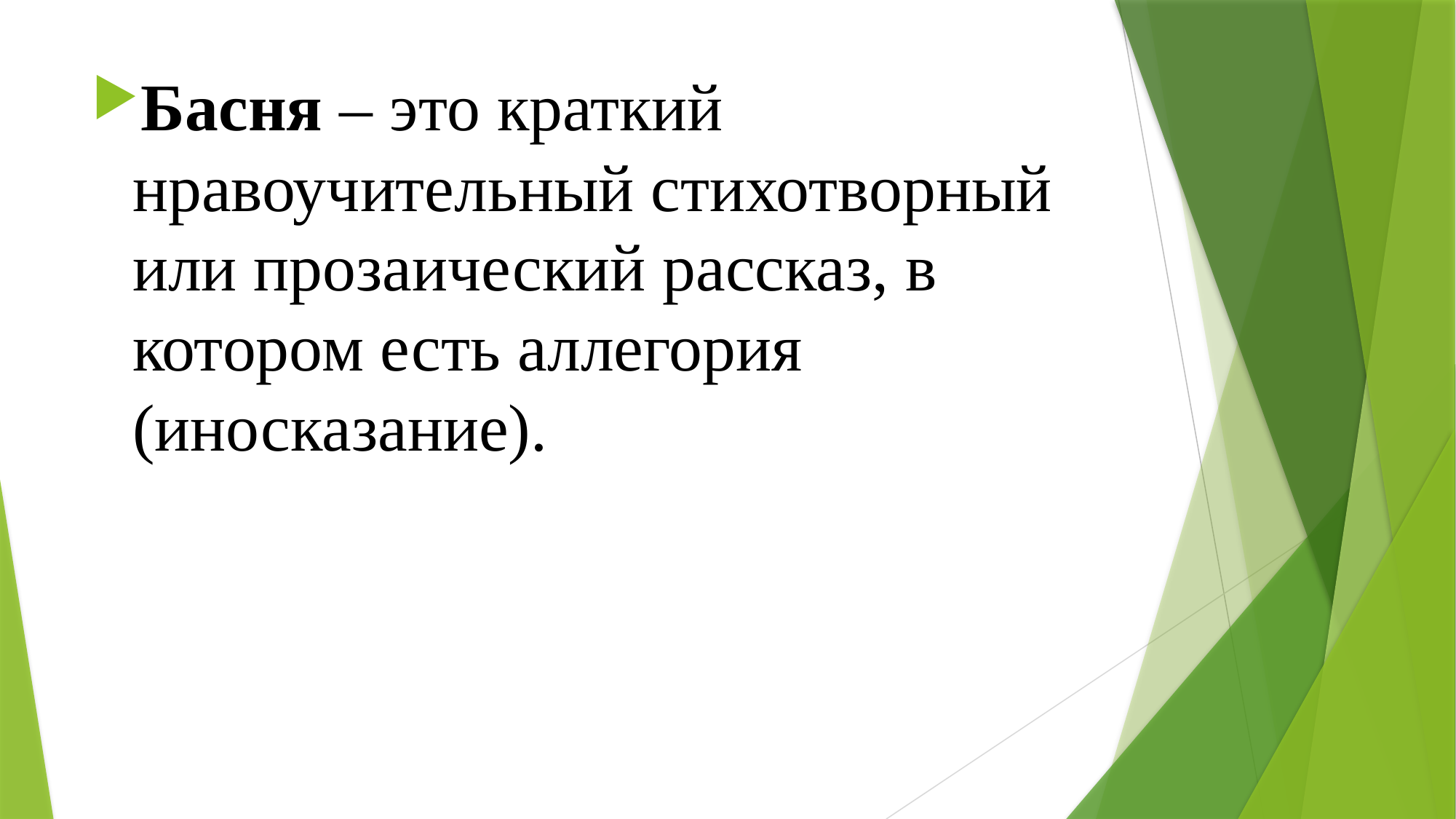

Басня – это краткий нравоучительный стихотворный или прозаический рассказ, в котором есть аллегория (иносказание).